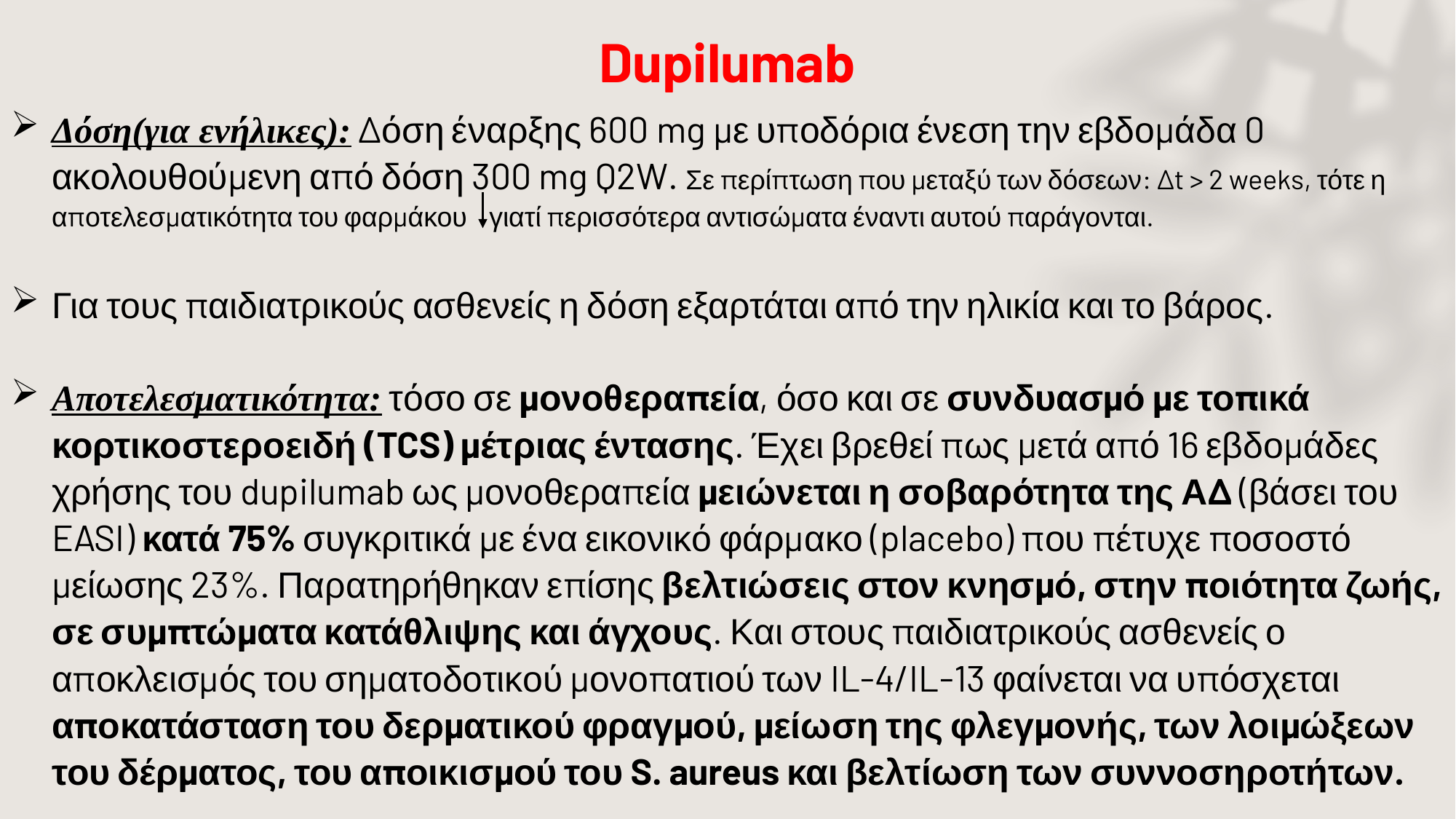

Dupilumab
Δόση(για ενήλικες): Δόση έναρξης 600 mg με υποδόρια ένεση την εβδομάδα 0 ακολουθούμενη από δόση 300 mg Q2W. Σε περίπτωση που μεταξύ των δόσεων: Δt > 2 weeks, τότε η αποτελεσματικότητα του φαρμάκου    γιατί περισσότερα αντισώματα έναντι αυτού παράγονται.
Για τους παιδιατρικούς ασθενείς η δόση εξαρτάται από την ηλικία και το βάρος.
Αποτελεσματικότητα: τόσο σε μονοθεραπεία, όσο και σε συνδυασμό με τοπικά κορτικοστεροειδή (TCS) μέτριας έντασης. Έχει βρεθεί πως μετά από 16 εβδομάδες χρήσης του dupilumab ως μονοθεραπεία μειώνεται η σοβαρότητα της ΑΔ (βάσει του EASI) κατά 75% συγκριτικά με ένα εικονικό φάρμακο (placebo) που πέτυχε ποσοστό μείωσης 23%. Παρατηρήθηκαν επίσης βελτιώσεις στον κνησμό, στην ποιότητα ζωής, σε συμπτώματα κατάθλιψης και άγχους. Και στους παιδιατρικούς ασθενείς ο αποκλεισμός του σηματοδοτικού μονοπατιού των IL-4/IL-13 φαίνεται να υπόσχεται αποκατάσταση του δερματικού φραγμού, μείωση της φλεγμονής, των λοιμώξεων του δέρματος, του αποικισμού του S. aureus και βελτίωση των συννοσηροτήτων.